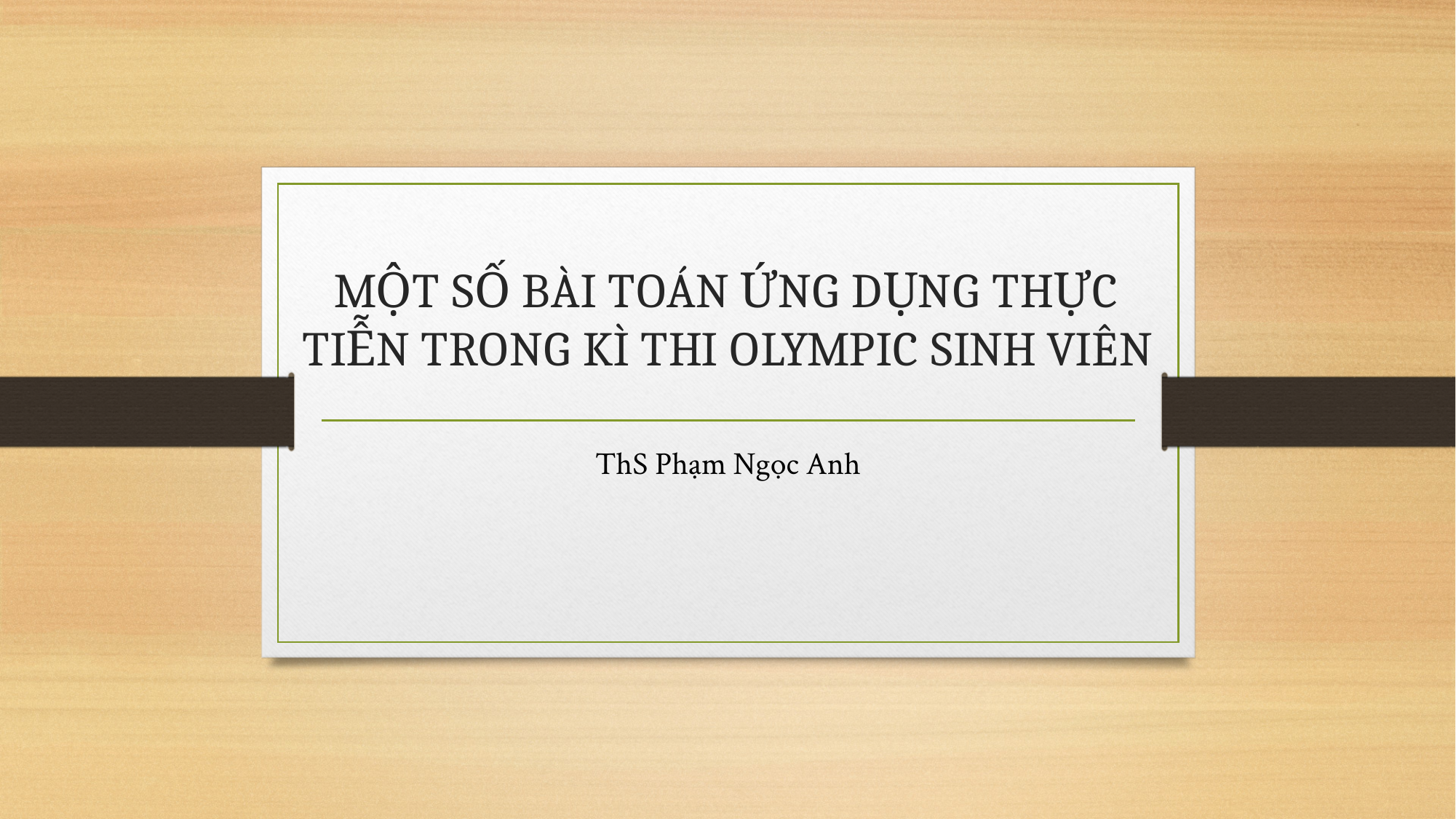

# MỘT SỐ BÀI TOÁN ỨNG DỤNG THỰC TIỄN TRONG KÌ THI OLYMPIC SINH VIÊN
ThS Phạm Ngọc Anh